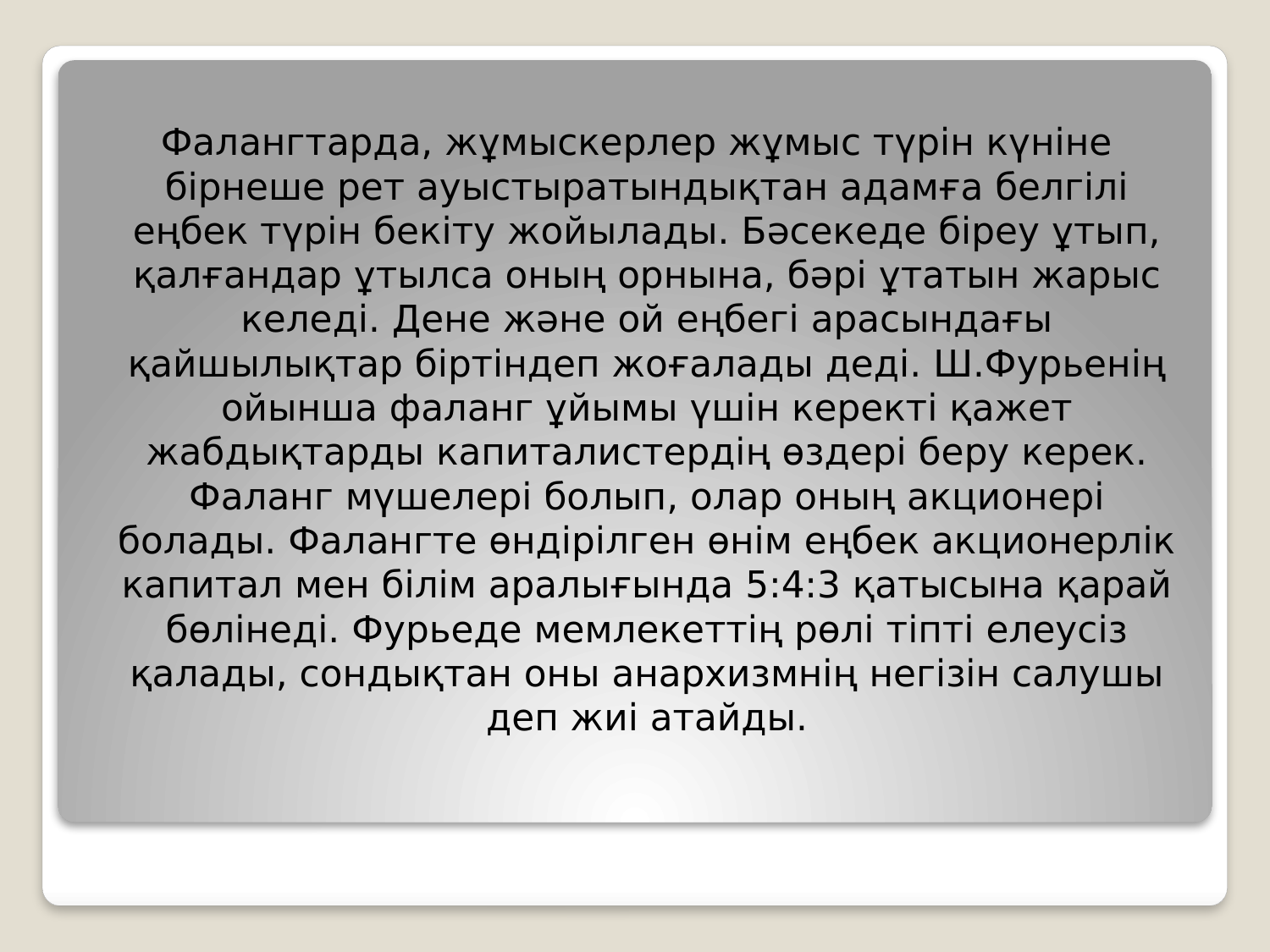

Фалангтарда, жұмыскерлер жұмыс түрін күніне бірнеше рет ауыстыратындықтан адамға белгілі еңбек түрін бекіту жойылады. Бәсекеде біреу ұтып, қалғандар ұтылса оның орнына, бәрі ұтатын жарыс келеді. Дене және ой еңбегі арасындағы қайшылықтар біртіндеп жоғалады деді. Ш.Фурьенің ойынша фаланг ұйымы үшін керекті қажет жабдықтарды капиталистердің өздері беру керек. Фаланг мүшелері болып, олар оның акционері болады. Фалангте өндірілген өнім еңбек акционерлік капитал мен білім аралығында 5:4:3 қатысына қарай бөлінеді. Фурьеде мемлекеттің рөлі тіпті елеусіз қалады, сондықтан оны анархизмнің негізін салушы деп жиі атайды.